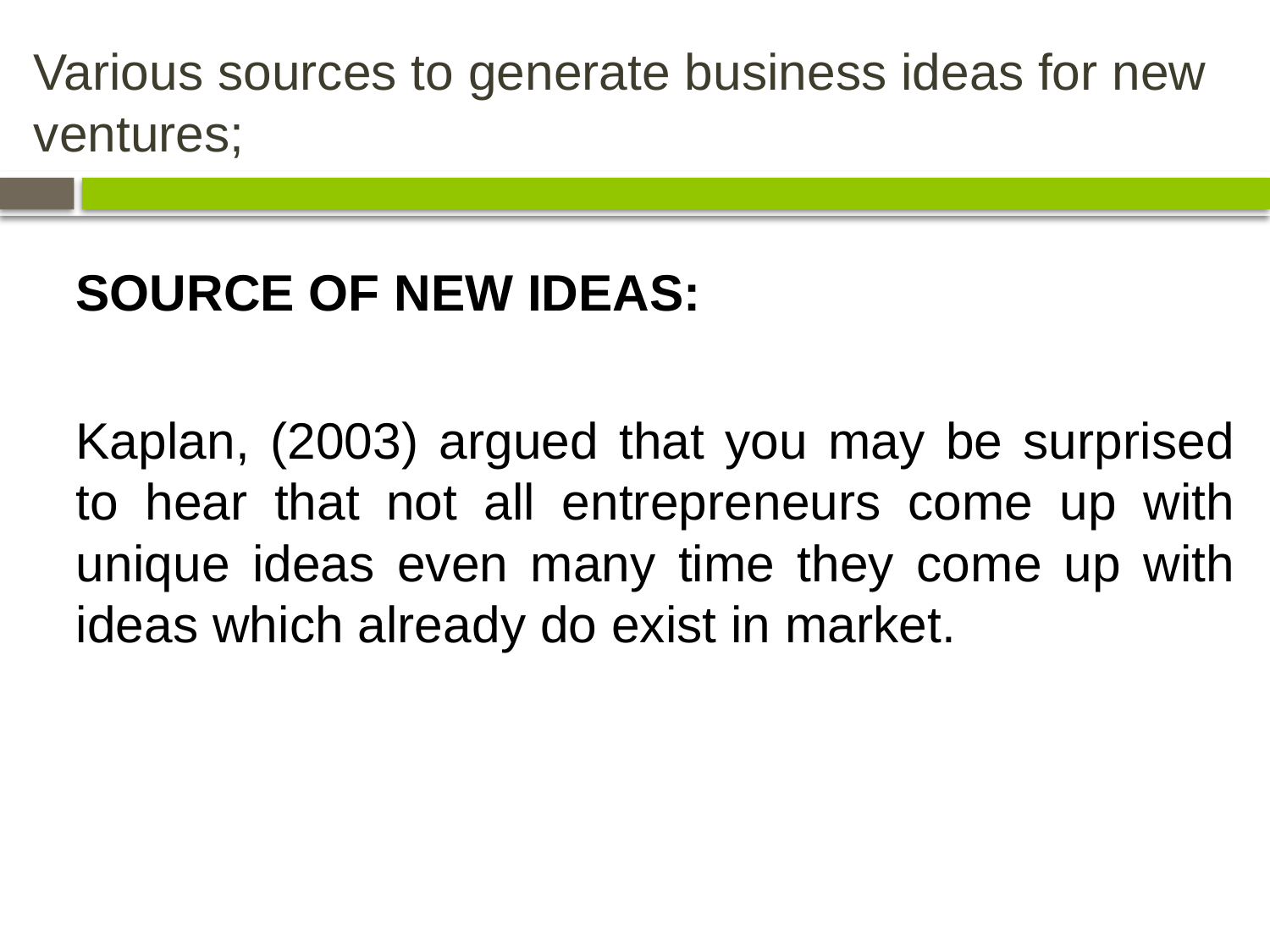

# Various sources to generate business ideas for new ventures;
SOURCE OF NEW IDEAS:

Kaplan, (2003) argued that you may be surprised to hear that not all entrepreneurs come up with unique ideas even many time they come up with ideas which already do exist in market.